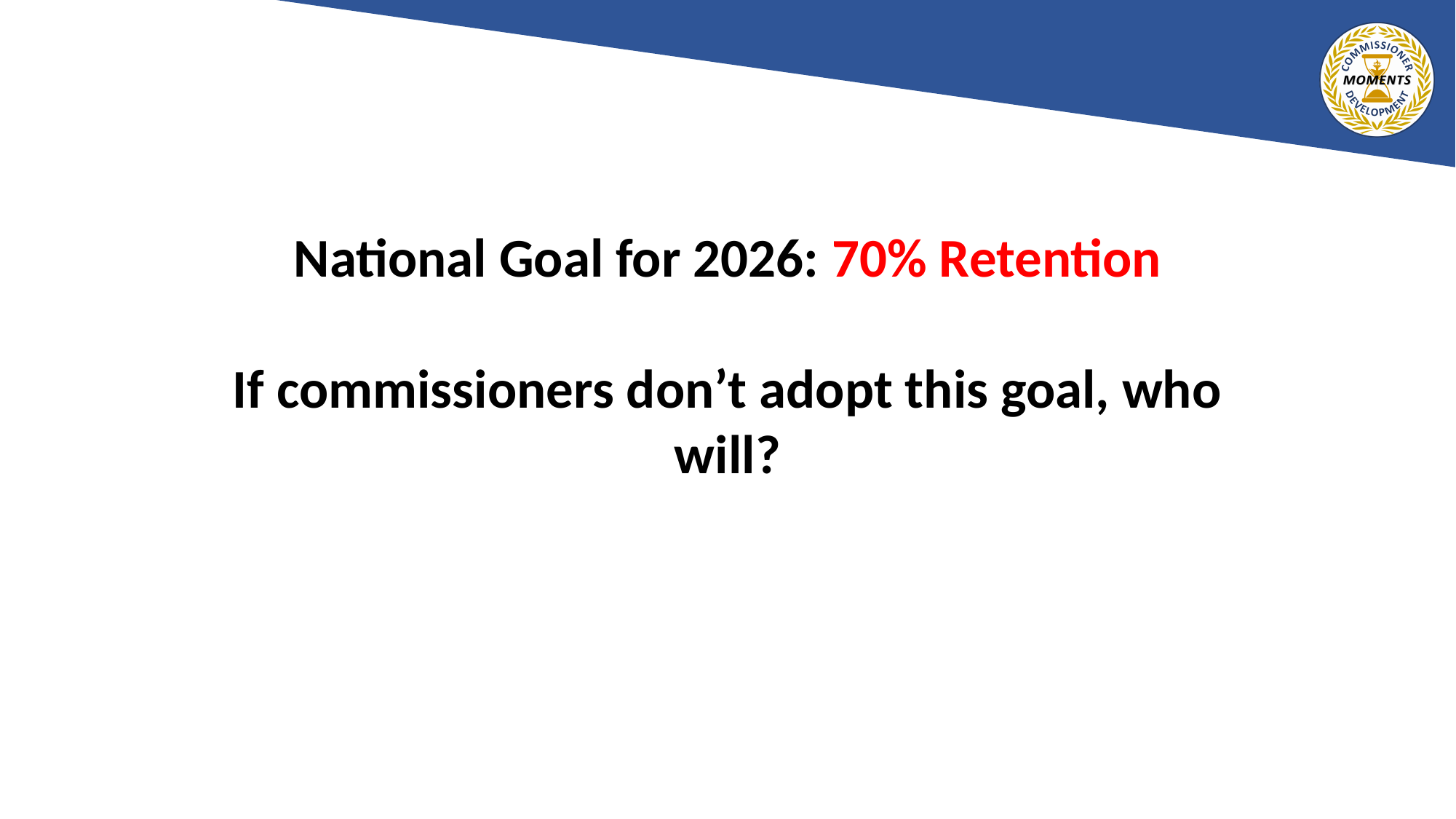

National Goal for 2026: 70% Retention

If commissioners don’t adopt this goal, who will?